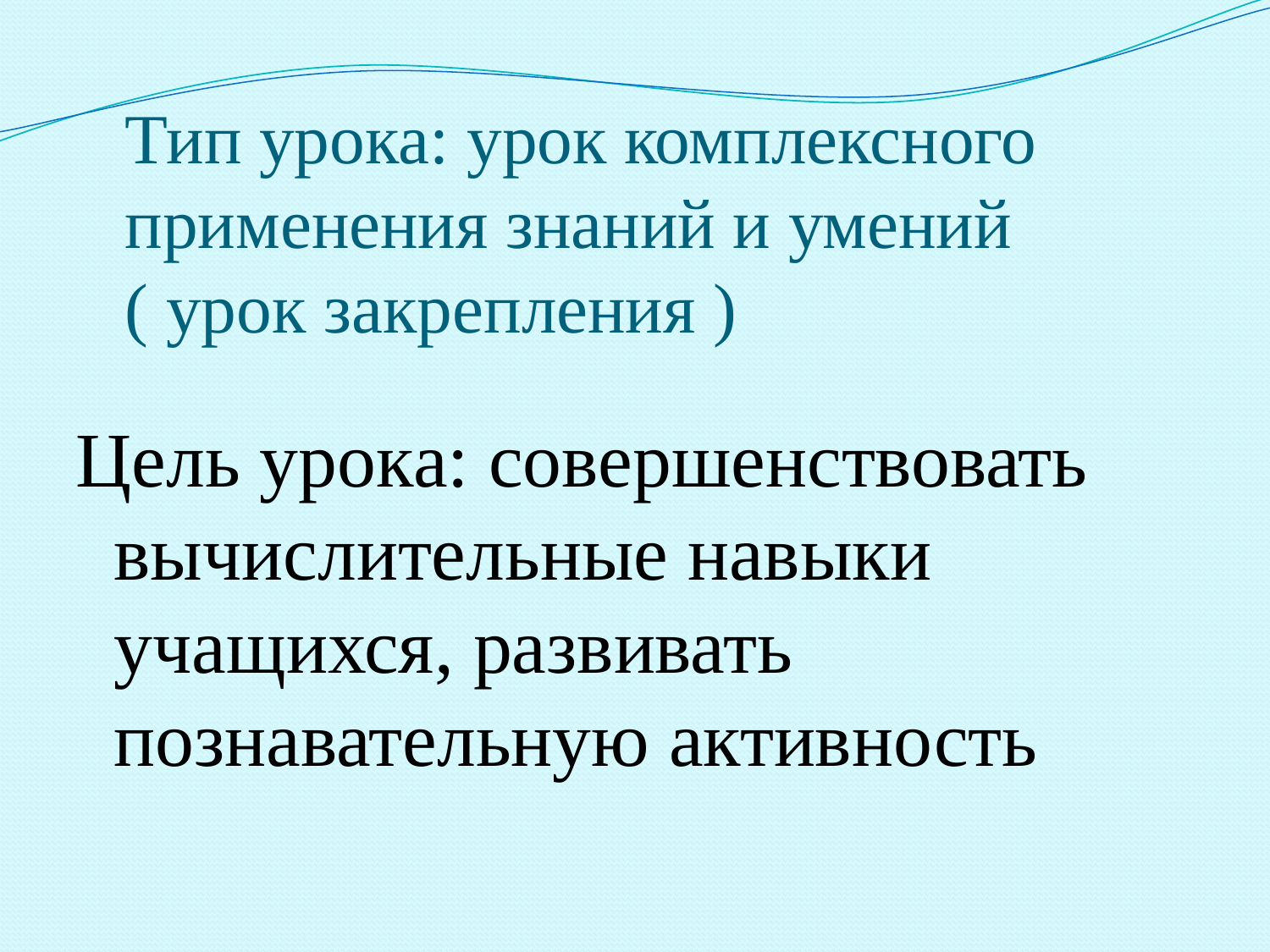

# Тип урока: урок комплексного применения знаний и умений ( урок закрепления )

Цель урока: совершенствовать вычислительные навыки учащихся, развивать познавательную активность